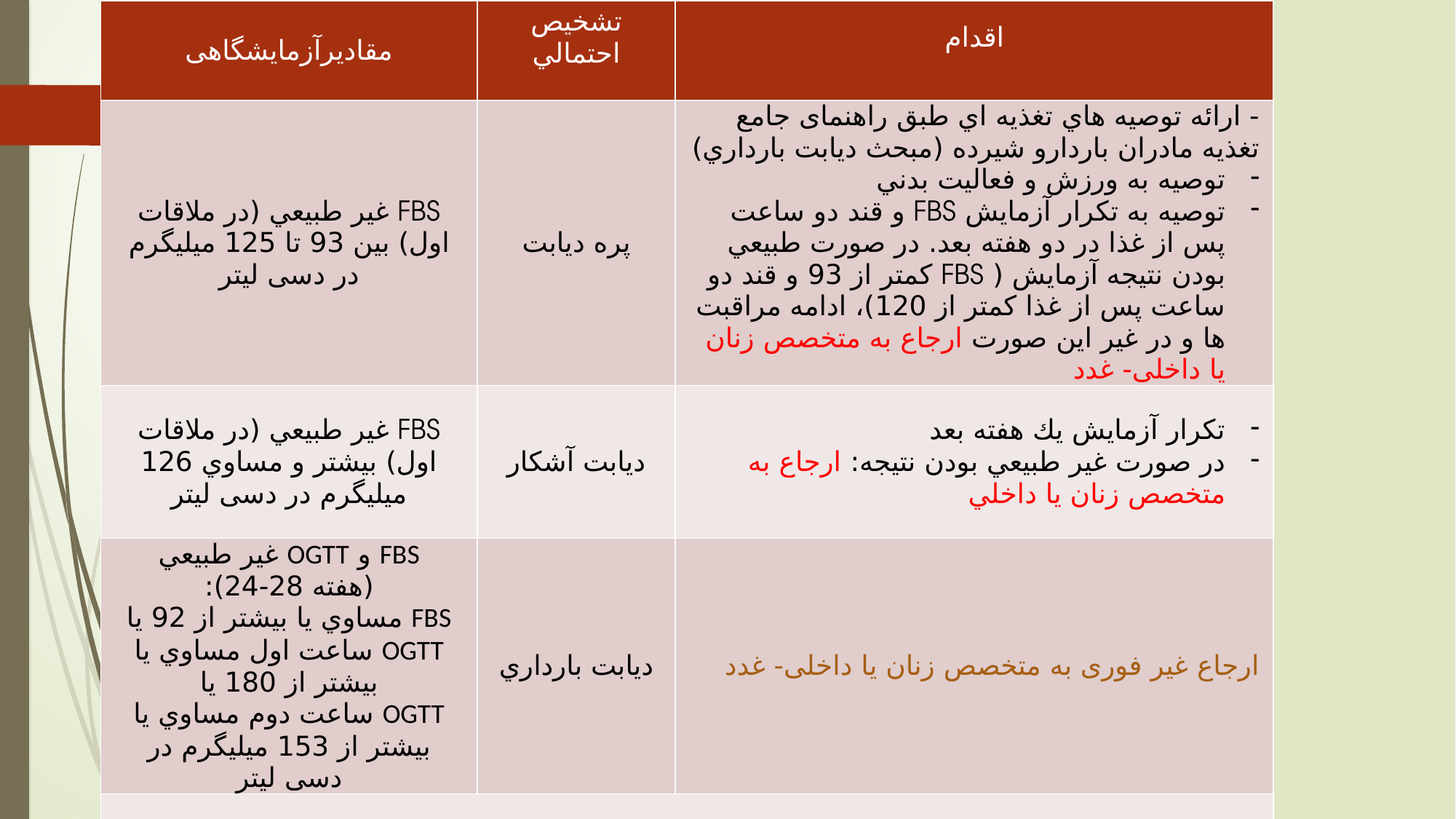

| مقادیرآزمایشگاهی | تشخيص احتمالي | اقدام |
| --- | --- | --- |
| FBS غير طبيعي (در ملاقات اول) بين 93 تا 125 میلیگرم در دسی لیتر | پره ديابت | - ارائه توصيه هاي تغذيه اي طبق راهنمای جامع تغذیه مادران باردارو شیرده (مبحث ديابت بارداري) توصيه به ورزش و فعاليت بدني توصيه به تكرار آزمايش FBS و قند دو ساعت پس از غذا در دو هفته بعد. در صورت طبيعي بودن نتيجه آزمايش ( FBS كمتر از 93 و قند دو ساعت پس از غذا كمتر از 120)، ادامه مراقبت ها و در غير اين صورت ارجاع به متخصص زنان یا داخلی- غدد |
| FBS غير طبيعي (در ملاقات اول) بيشتر و مساوي 126 میلیگرم در دسی لیتر | ديابت آشکار | تكرار آزمايش يك هفته بعد در صورت غير طبيعي بودن نتيجه: ارجاع به متخصص زنان یا داخلي |
| FBS و OGTT غير طبيعي (هفته 28-24): FBS مساوي يا بيشتر از 92 يا OGTT ساعت اول مساوي يا بيشتر از 180 يا OGTT ساعت دوم مساوي يا بيشتر از 153 میلیگرم در دسی لیتر | ديابت بارداري | ارجاع غیر فوری به متخصص زنان یا داخلی- غدد |
| نکته 1: در صورتی که قند خون ناشتا در اولین آزمایش مساوی یا بیشتر از 126 بوده است، نیاز به انجام OGTT نیست. |  |  |